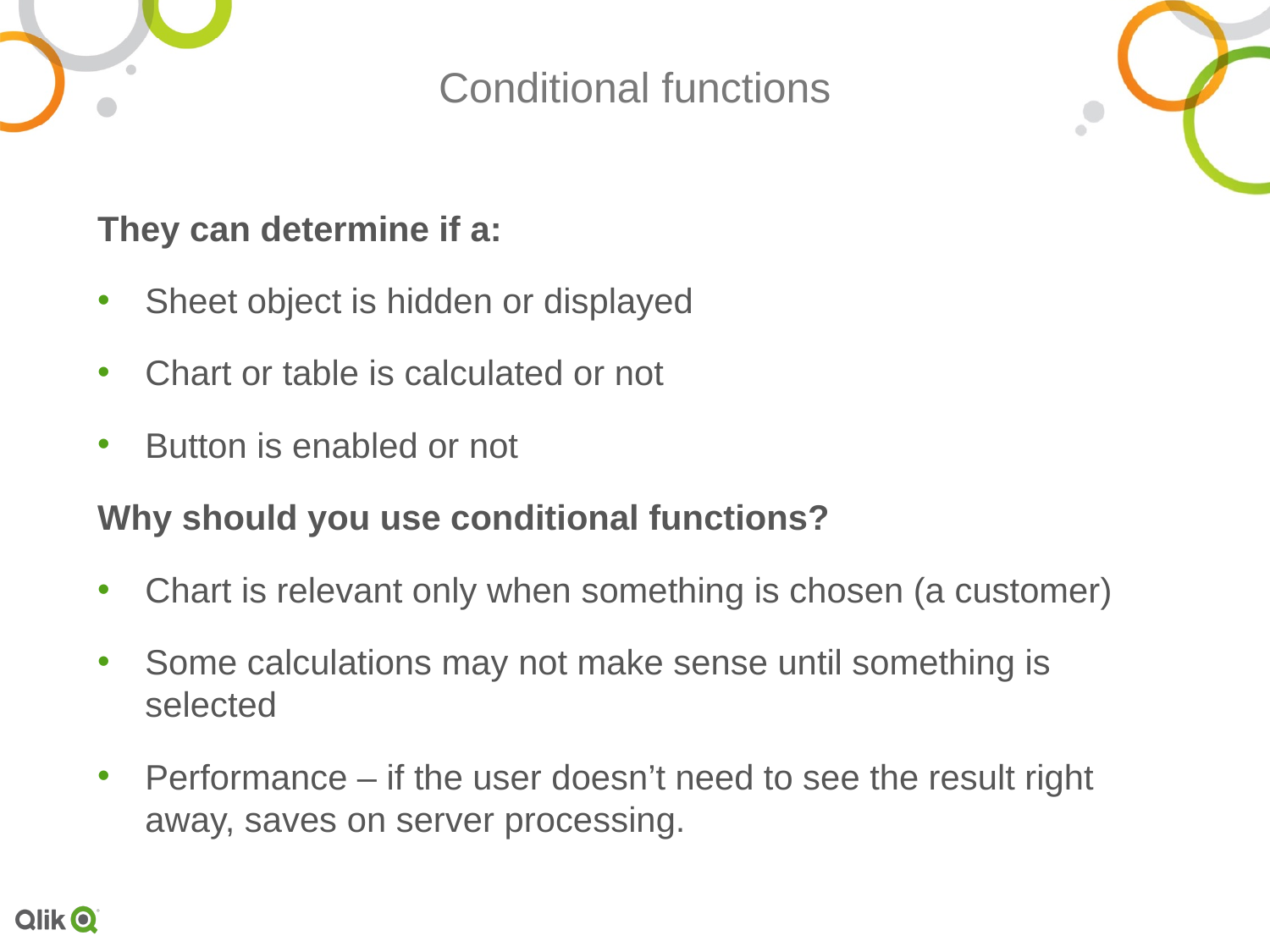

# Conditional functions
They can determine if a:
Sheet object is hidden or displayed
Chart or table is calculated or not
Button is enabled or not
Why should you use conditional functions?
Chart is relevant only when something is chosen (a customer)
Some calculations may not make sense until something is selected
Performance – if the user doesn’t need to see the result right away, saves on server processing.